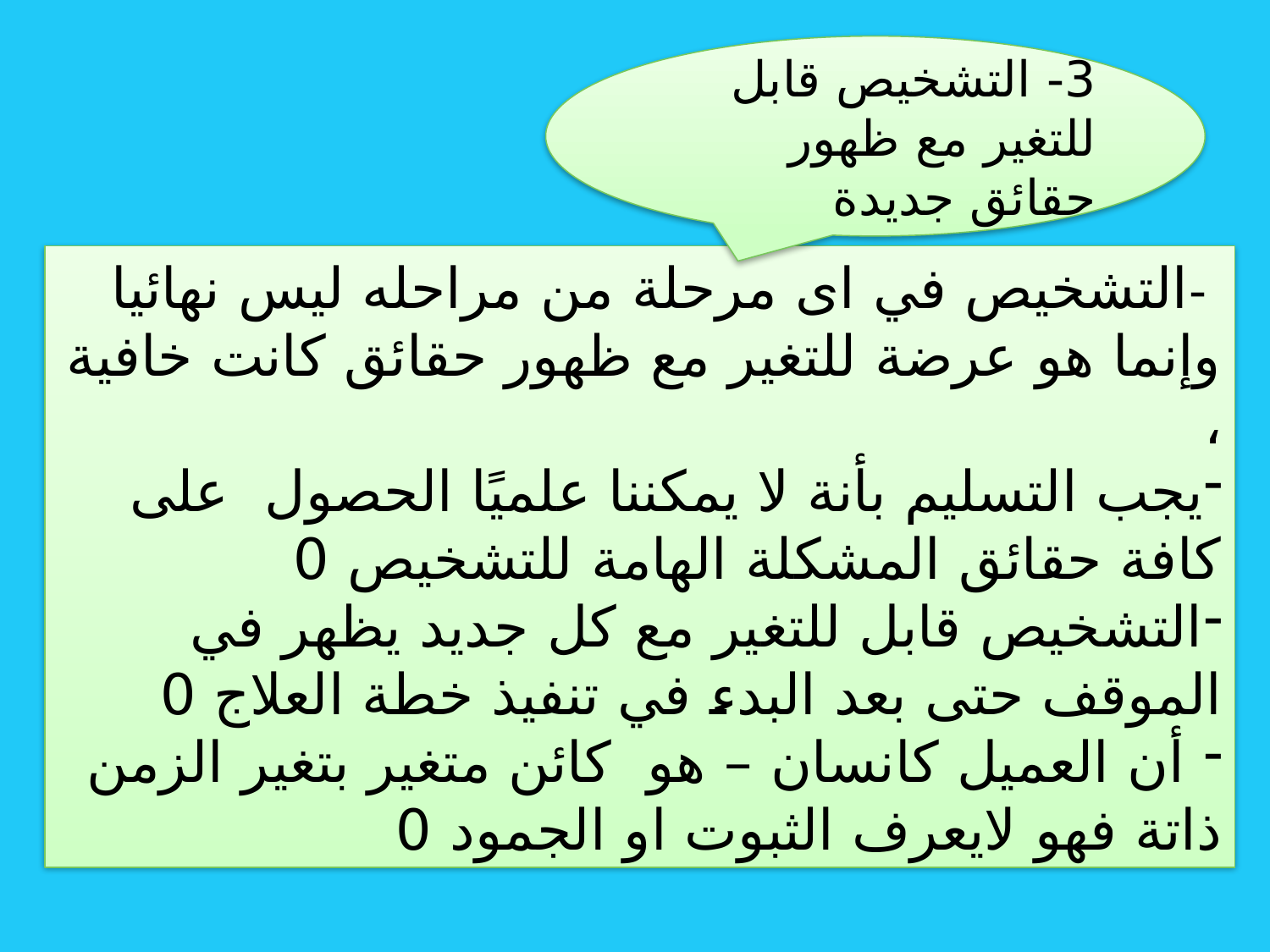

3- التشخيص قابل للتغير مع ظهور حقائق جديدة
 -التشخيص في اى مرحلة من مراحله ليس نهائيا وإنما هو عرضة للتغير مع ظهور حقائق كانت خافية ،
يجب التسليم بأنة لا يمكننا علميًا الحصول  على كافة حقائق المشكلة الهامة للتشخيص 0
التشخيص قابل للتغير مع كل جديد يظهر في الموقف حتى بعد البدء في تنفيذ خطة العلاج 0
 أن العميل كانسان – هو  كائن متغير بتغير الزمن ذاتة فهو لايعرف الثبوت او الجمود 0